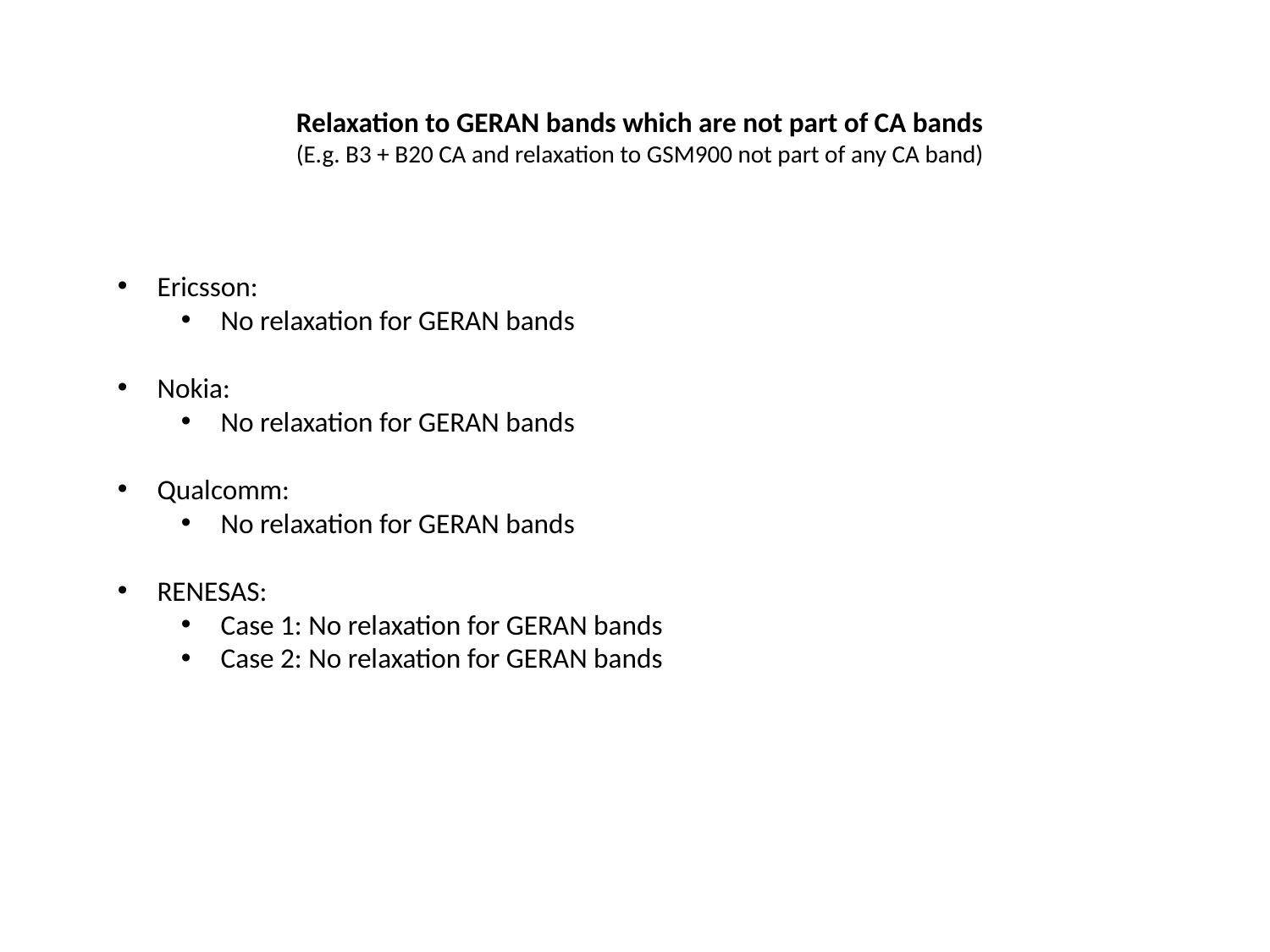

Relaxation to GERAN bands which are not part of CA bands
(E.g. B3 + B20 CA and relaxation to GSM900 not part of any CA band)

Ericsson:
No relaxation for GERAN bands

Nokia:
No relaxation for GERAN bands

Qualcomm:
No relaxation for GERAN bands

RENESAS:
Case 1: No relaxation for GERAN bands
Case 2: No relaxation for GERAN bands